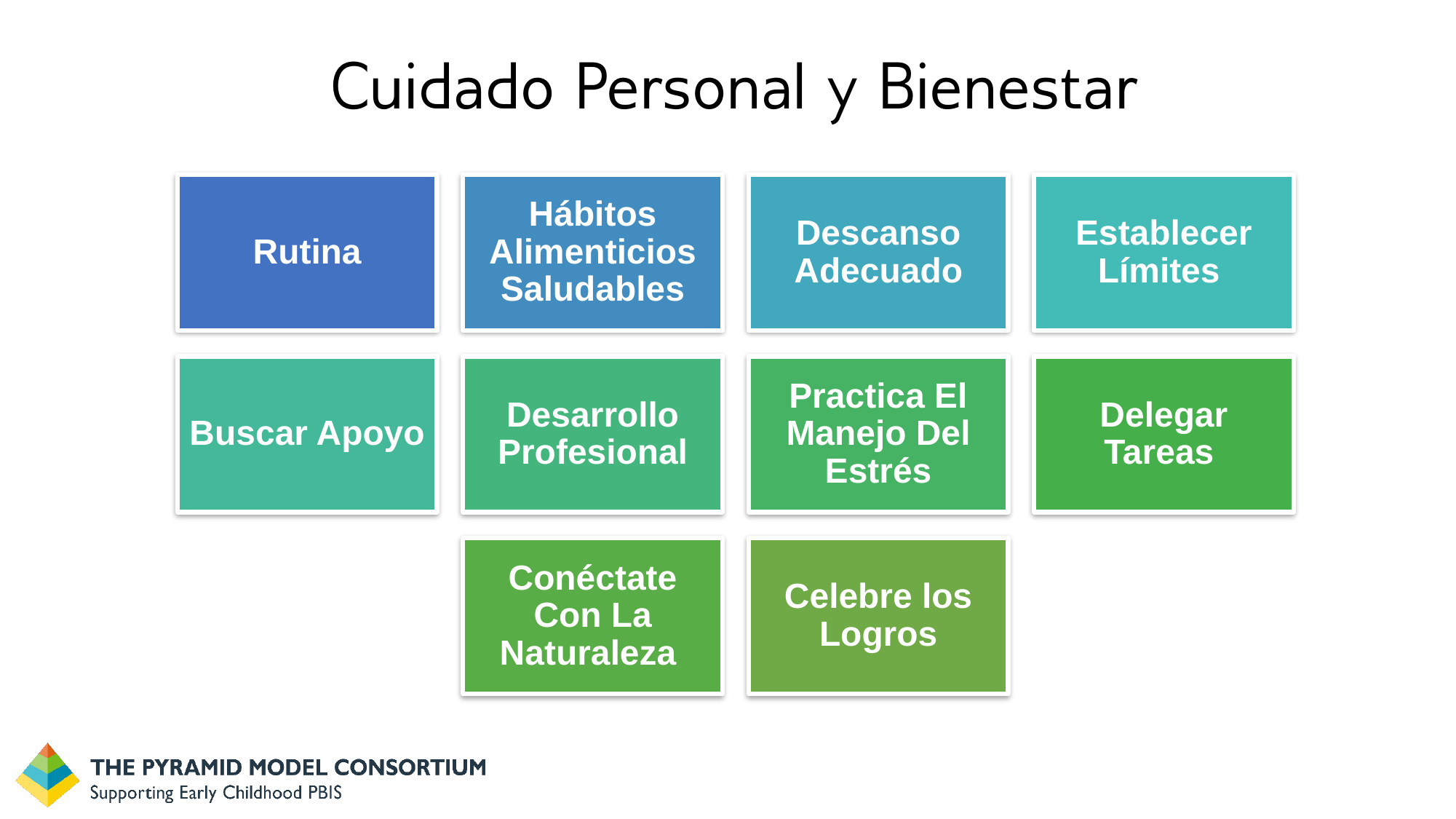

# Cuidado Personal y Bienestar

Rutina

Hábitos Alimenticios Saludables

Descanso Adecuado

Establecer Límites

Buscar Apoyo

Desarrollo Profesional

Practica El Manejo Del Estrés

Delegar Tareas

Conéctate Con La Naturaleza

Celebre los Logros